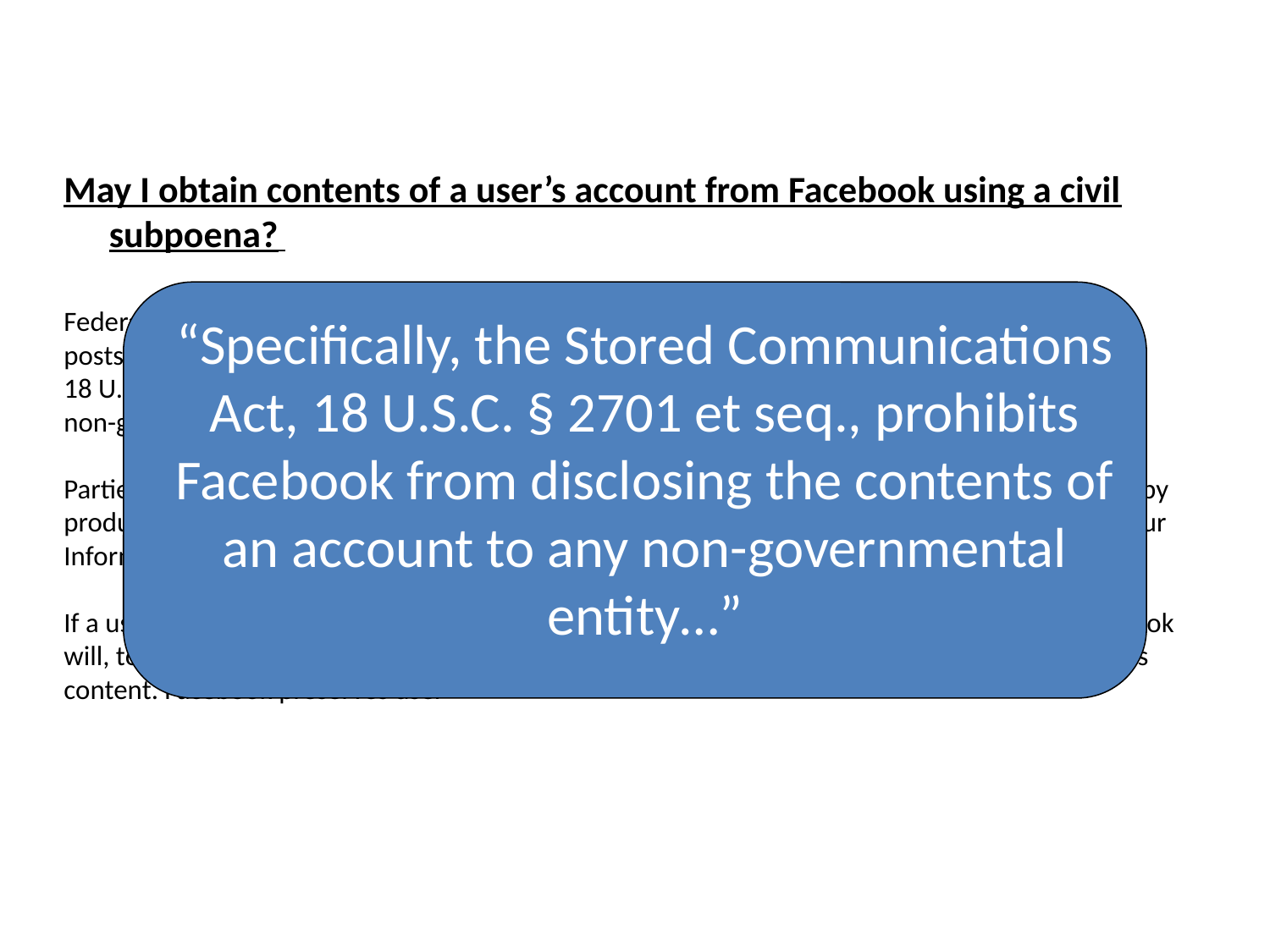

May I obtain contents of a user’s account from Facebook using a civil subpoena?

Federal law prohibits Facebook from disclosing user content (such as messages, Wall (timeline) posts, photos, etc.) in response to a civil subpoena. Specifically, the Stored Communications Act, 18 U.S.C. § 2701 et seq., prohibits Facebook from disclosing the contents of an account to any non-governmental entity pursuant to a subpoena or court order.
Parties to civil litigation may satisfy discovery requirements relating to their Facebook accounts by producing and authenticating contents of their accounts and by using Facebook’s "Download Your Information" tool, which is accessible through the "Account Settings" drop down menu.
If a user cannot access content because he or she disables or deleted his or her account, Facebook will, to the extent possible, restore access to allow the user to collect and produce the account’s content. Facebook preserves user content only in response to a valid law enforcement request.

“Specifically, the Stored Communications Act, 18 U.S.C. § 2701 et seq., prohibits Facebook from disclosing the contents of an account to any non-governmental entity…”